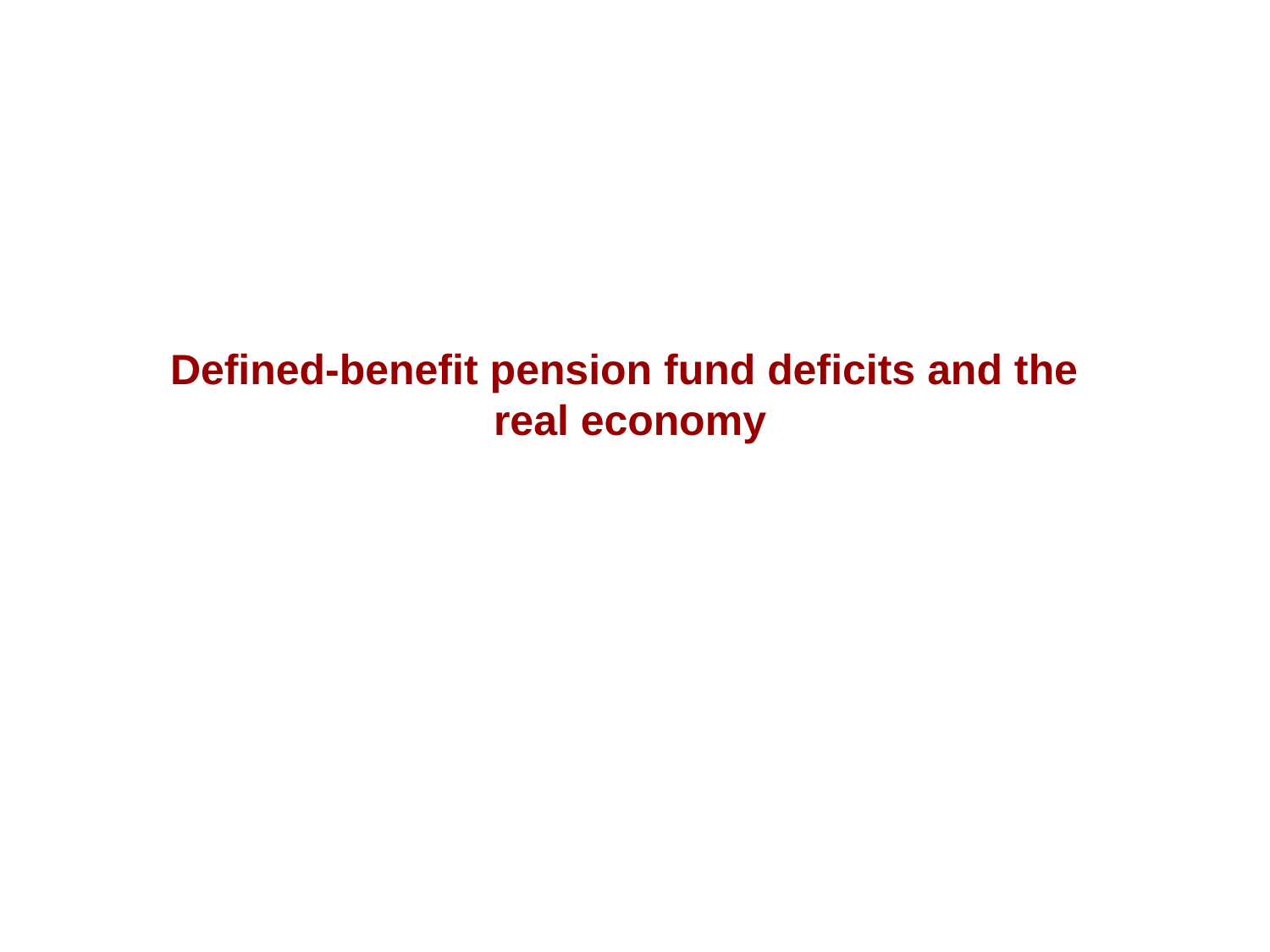

Defined-benefit pension fund deficits and the
real economy